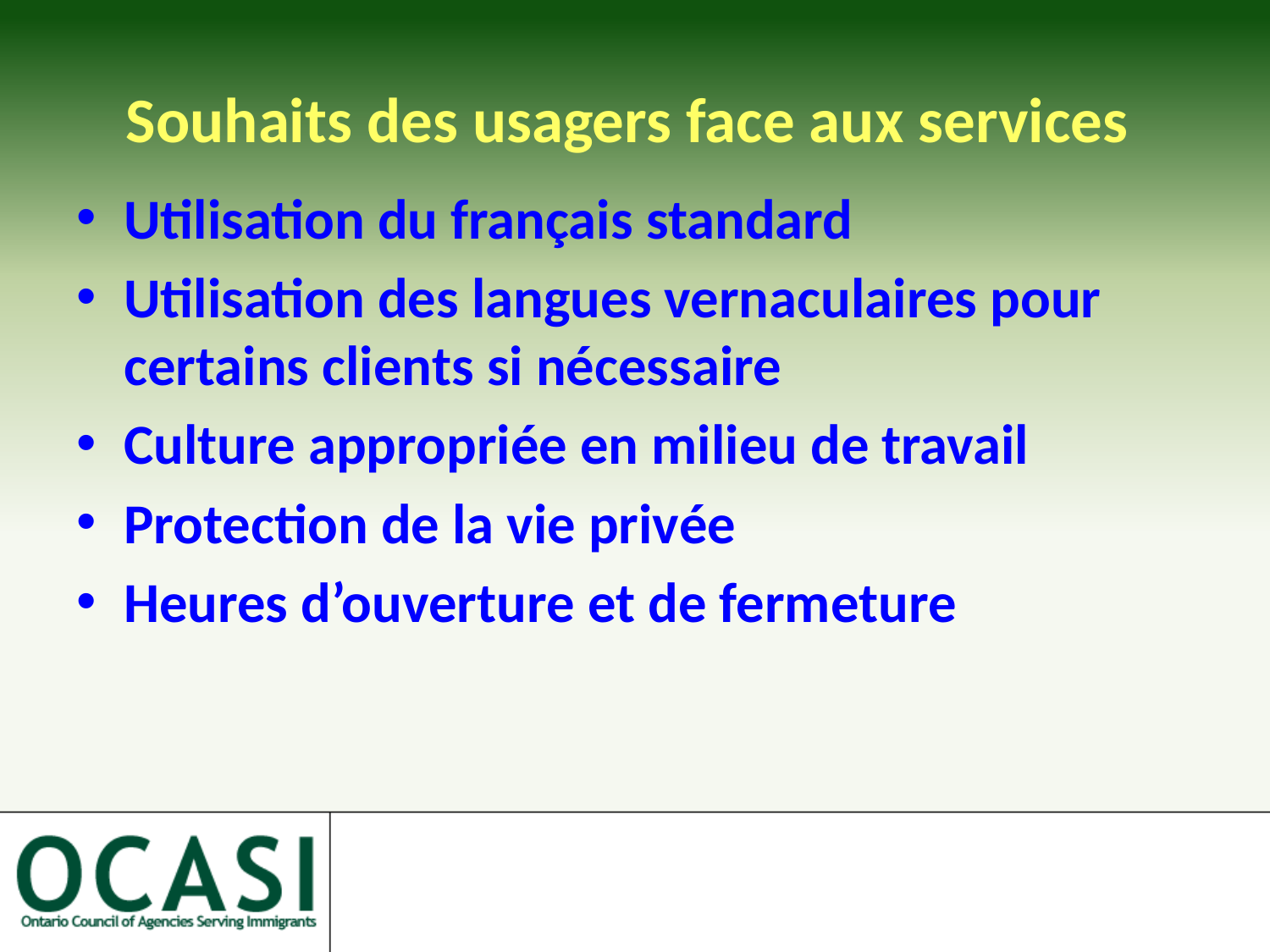

# Souhaits des usagers face aux services
Utilisation du français standard
Utilisation des langues vernaculaires pour certains clients si nécessaire
Culture appropriée en milieu de travail
Protection de la vie privée
Heures d’ouverture et de fermeture